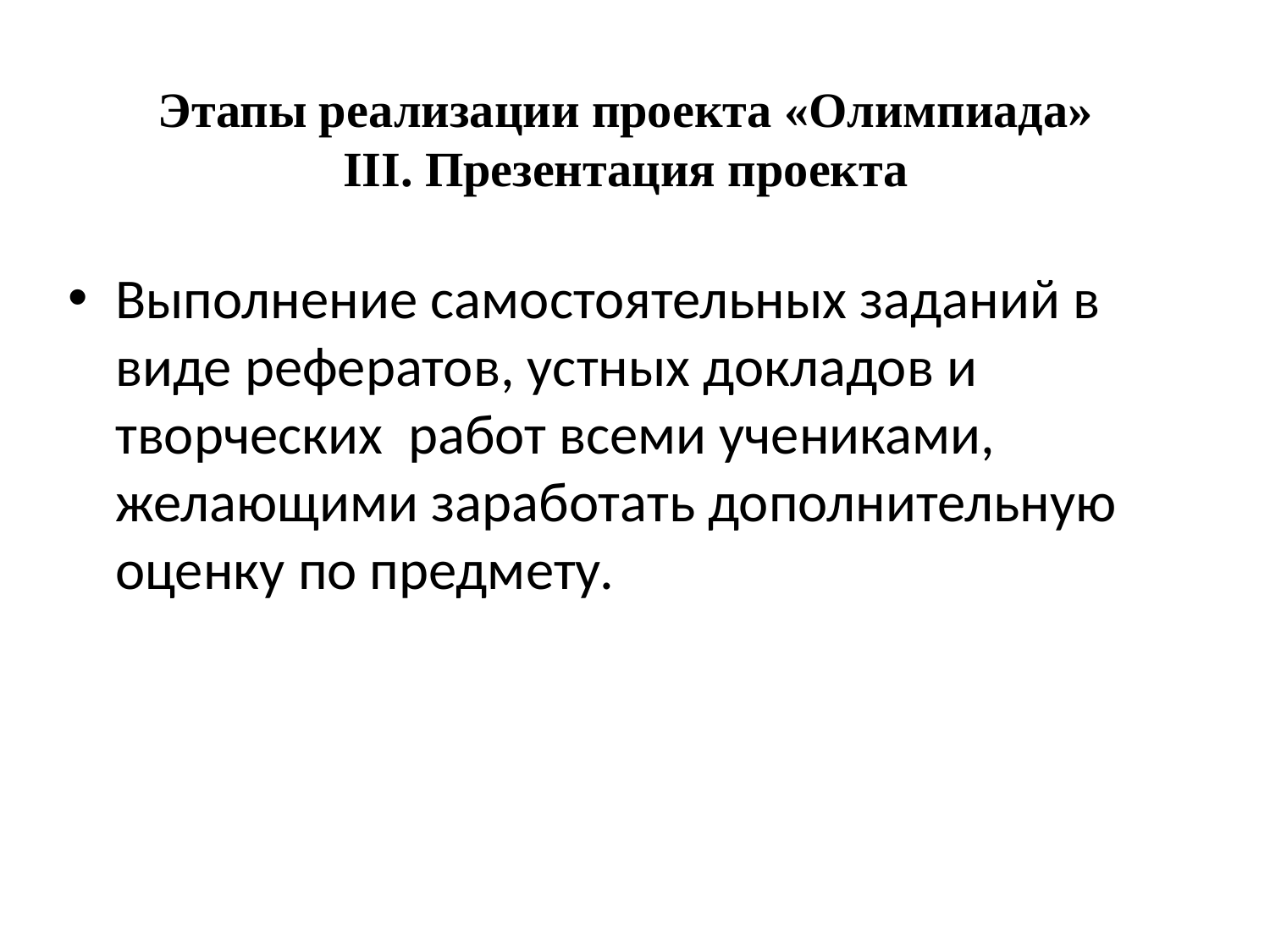

# Этапы реализации проекта «Олимпиада» III. Презентация проекта
Выполнение самостоятельных заданий в виде рефератов, устных докладов и творческих  работ всеми учениками, желающими заработать дополнительную оценку по предмету.